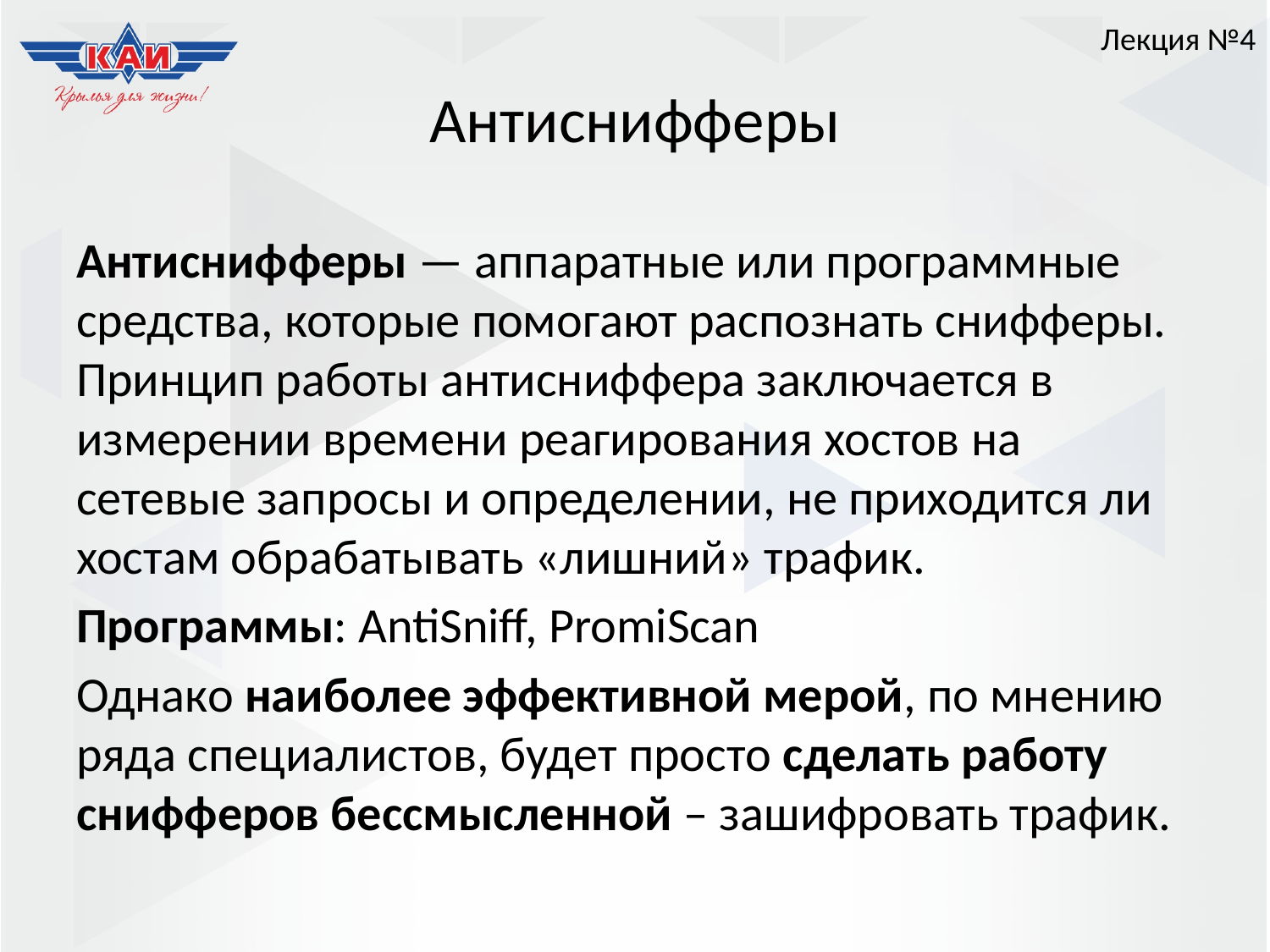

Лекция №4
# Антиснифферы
Антиснифферы — аппаратные или программные средства, которые помогают распознать снифферы. Принцип работы антисниффера заключается в измерении времени реагирования хостов на сетевые запросы и определении, не приходится ли хостам обрабатывать «лишний» трафик.
Программы: AntiSniff, PromiScan
Однако наиболее эффективной мерой, по мнению ряда специалистов, будет просто сделать работу снифферов бессмысленной – зашифровать трафик.